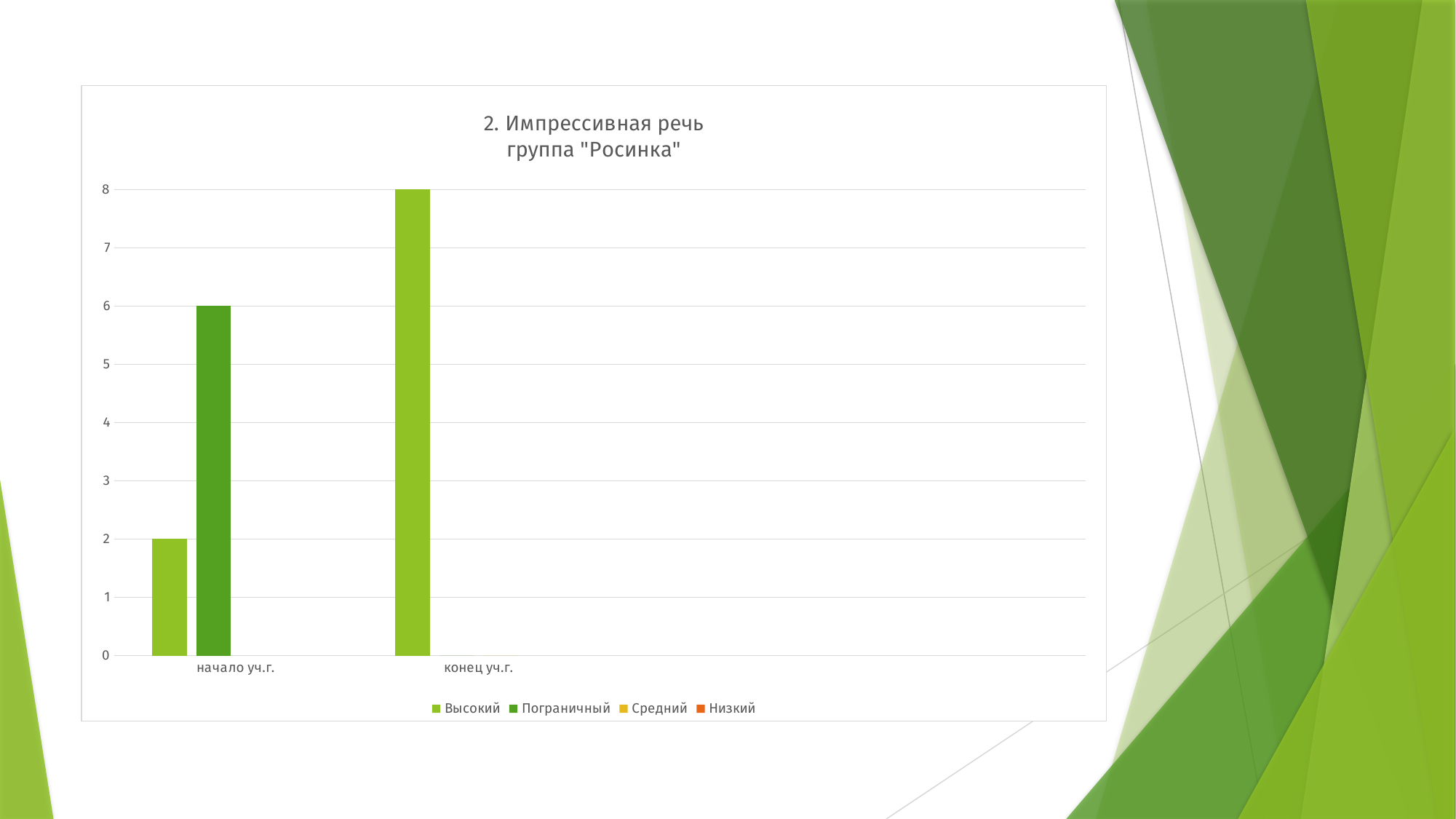

#

### Chart: 2. Импрессивная речь
группа "Росинка"

| Category | Высокий | Пограничный | Средний | Низкий |
|---|---|---|---|---|
| начало уч.г. | 2.0 | 6.0 | None | None |
| конец уч.г. | 8.0 | 0.0 | 0.0 | None |